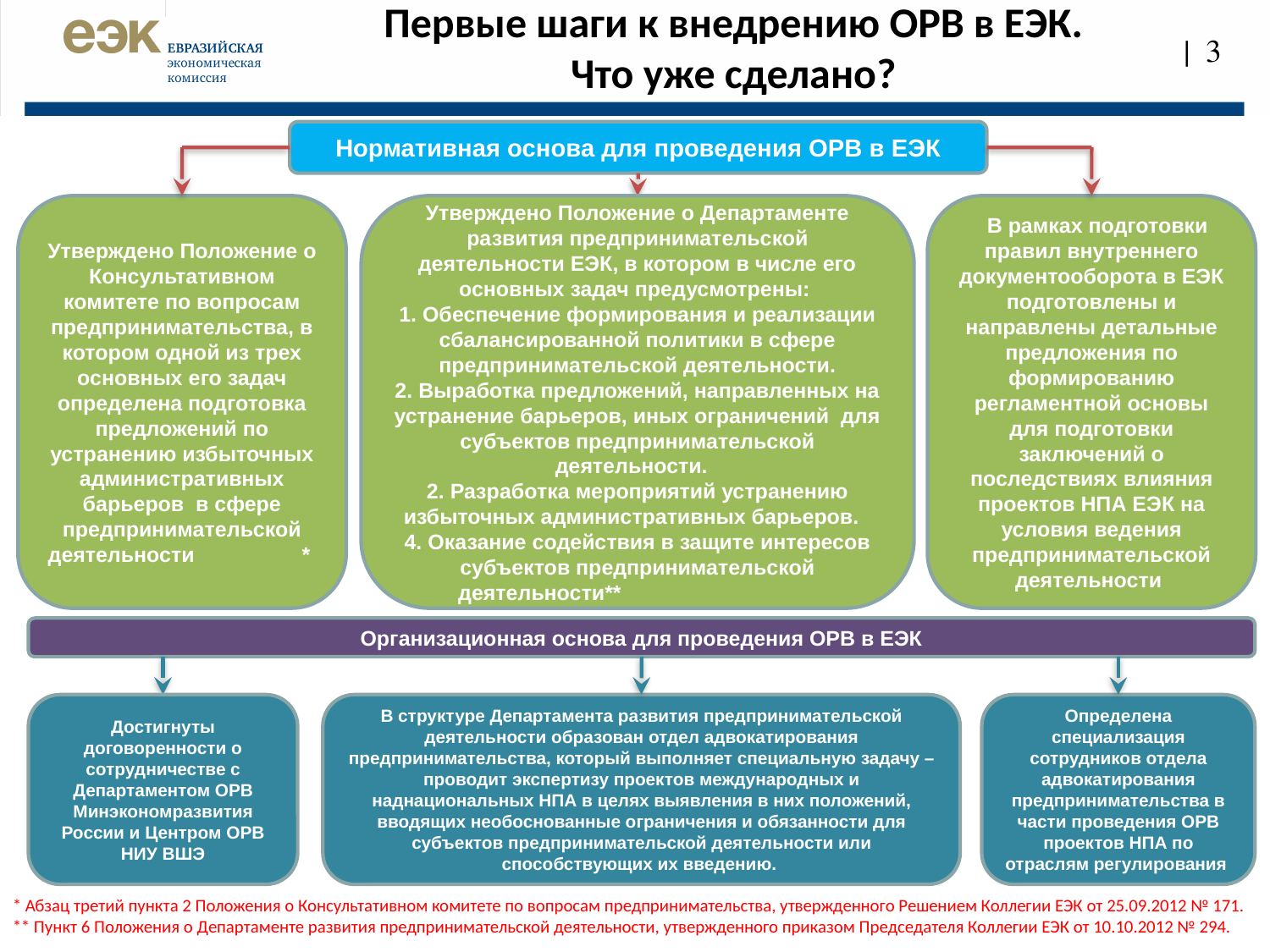

Первые шаги к внедрению ОРВ в ЕЭК.
Что уже сделано?
|  3
Нормативная основа для проведения ОРВ в ЕЭК
Утверждено Положение о Департаменте развития предпринимательской деятельности ЕЭК, в котором в числе его основных задач предусмотрены:
1. Обеспечение формирования и реализации сбалансированной политики в сфере предпринимательской деятельности.
2. Выработка предложений, направленных на устранение барьеров, иных ограничений  для субъектов предпринимательской деятельности.
2. Разработка мероприятий устранению избыточных административных барьеров.
4. Оказание содействия в защите интересов субъектов предпринимательской деятельности**
  В рамках подготовки правил внутреннего документооборота в ЕЭК подготовлены и направлены детальные предложения по формированию регламентной основы для подготовки заключений о последствиях влияния проектов НПА ЕЭК на условия ведения предпринимательской деятельности
Утверждено Положение о Консультативном комитете по вопросам предпринимательства, в котором одной из трех основных его задач определена подготовка предложений по устранению избыточных административных барьеров  в сфере предпринимательской
деятельности	*

Организационная основа для проведения ОРВ в ЕЭК
Достигнуты договоренности о сотрудничестве с Департаментом ОРВ Минэкономразвития России и Центром ОРВ НИУ ВШЭ

В структуре Департамента развития предпринимательской деятельности образован отдел адвокатирования предпринимательства, который выполняет специальную задачу – проводит экспертизу проектов международных и наднациональных НПА в целях выявления в них положений, вводящих необоснованные ограничения и обязанности для субъектов предпринимательской деятельности или способствующих их введению.

Определена специализация сотрудников отдела адвокатирования предпринимательства в части проведения ОРВ проектов НПА по отраслям регулирования
* Абзац третий пункта 2 Положения о Консультативном комитете по вопросам предпринимательства, утвержденного Решением Коллегии ЕЭК от 25.09.2012 № 171.
** Пункт 6 Положения о Департаменте развития предпринимательской деятельности, утвержденного приказом Председателя Коллегии ЕЭК от 10.10.2012 № 294.